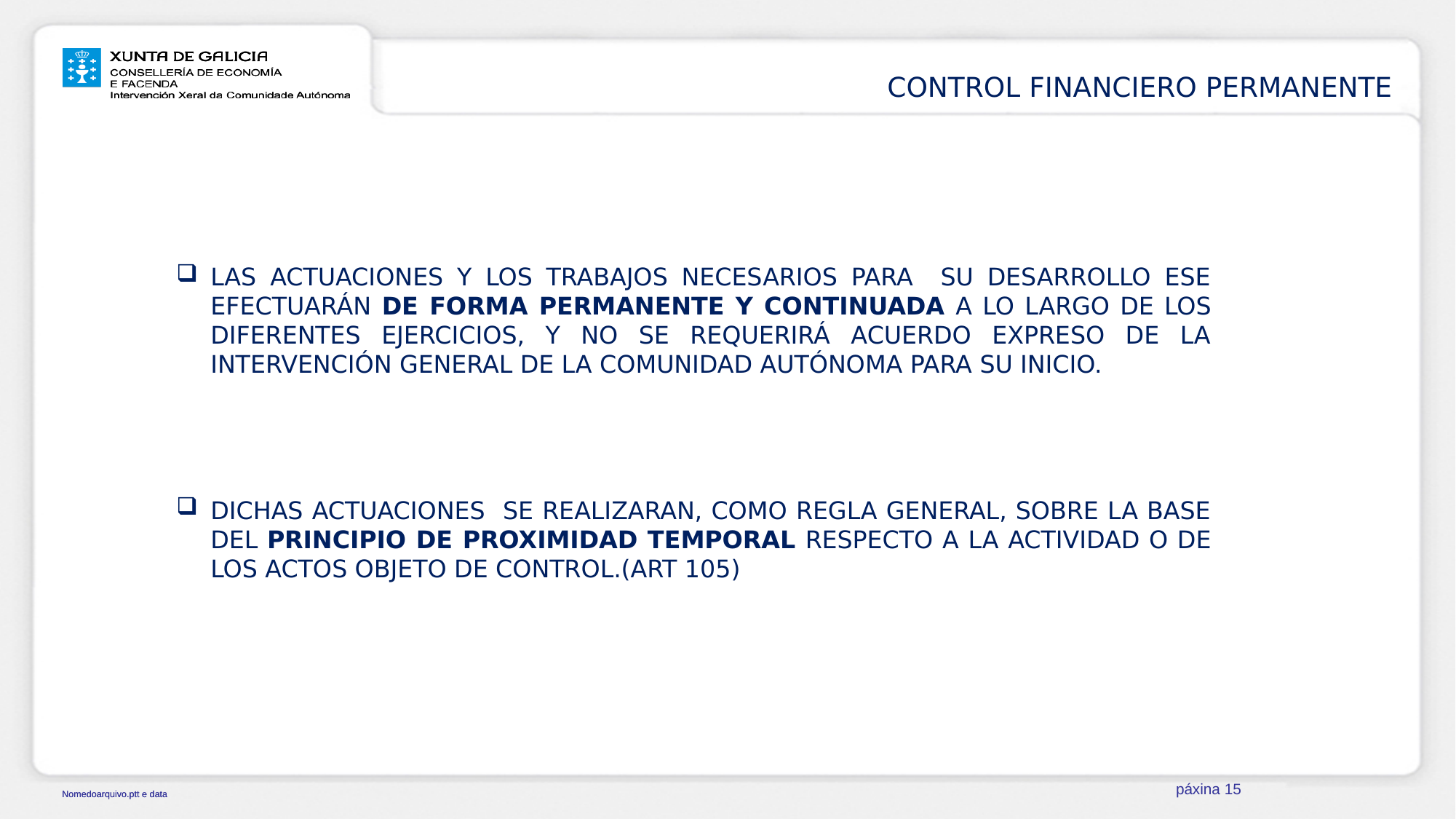

CONTROL FINANCIERO PERMANENTE

LAS ACTUACIONES Y LOS TRABAJOS NECESARIOS PARA  SU DESARROLLO ESE EFECTUARÁN DE FORMA PERMANENTE Y CONTINUADA A LO LARGO DE LOS DIFERENTES EJERCICIOS, Y NO SE REQUERIRÁ ACUERDO EXPRESO DE LA INTERVENCIÓN GENERAL DE LA COMUNIDAD AUTÓNOMA PARA SU INICIO.

DICHAS ACTUACIONES  SE REALIZARAN, COMO REGLA GENERAL, SOBRE LA BASE DEL PRINCIPIO DE PROXIMIDAD TEMPORAL RESPECTO A LA ACTIVIDAD O DE LOS ACTOS OBJETO DE CONTROL.(ART 105)

páxina 15